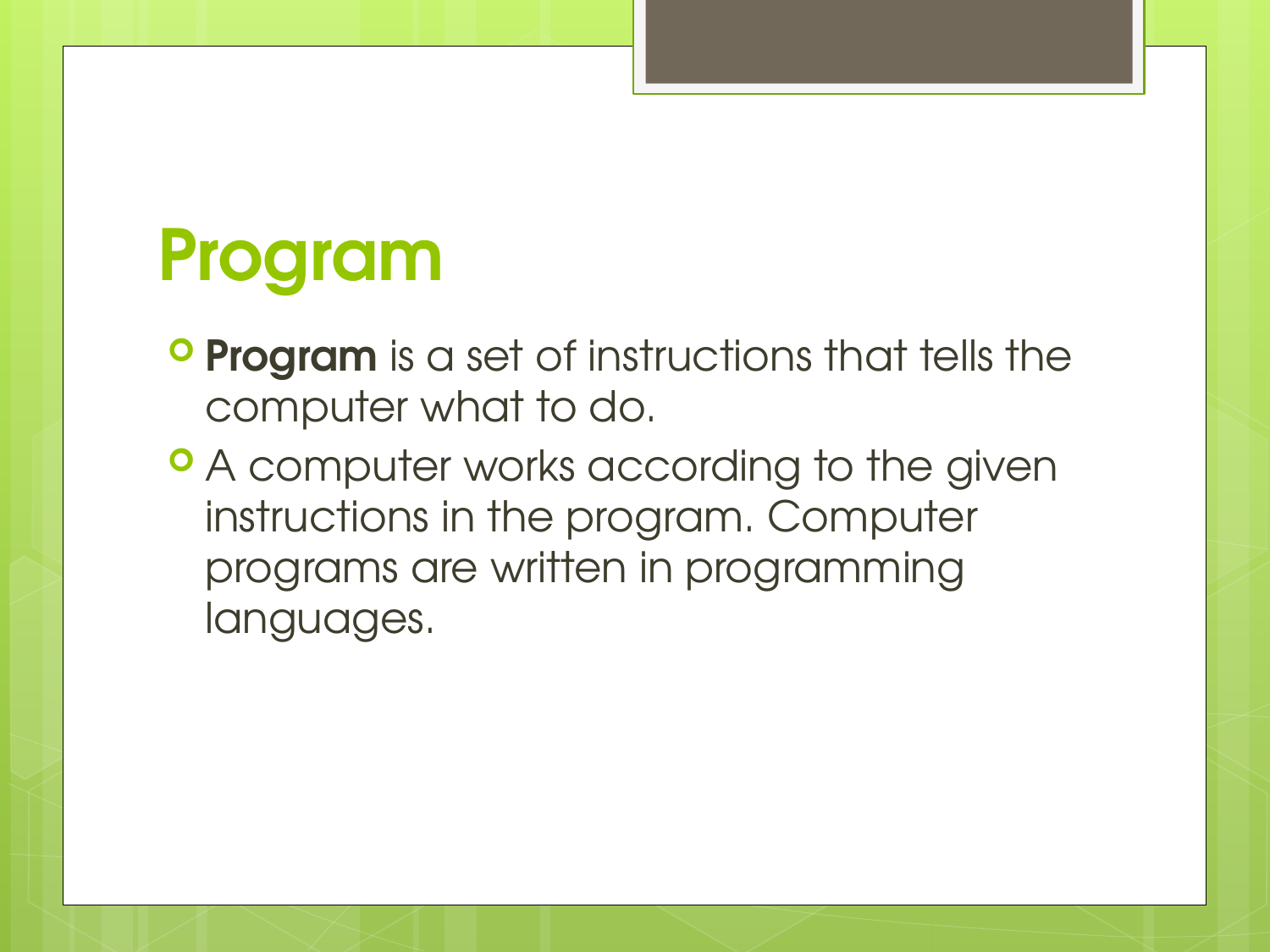

# Program
Program is a set of instructions that tells the computer what to do.
A computer works according to the given instructions in the program. Computer programs are written in programming languages.